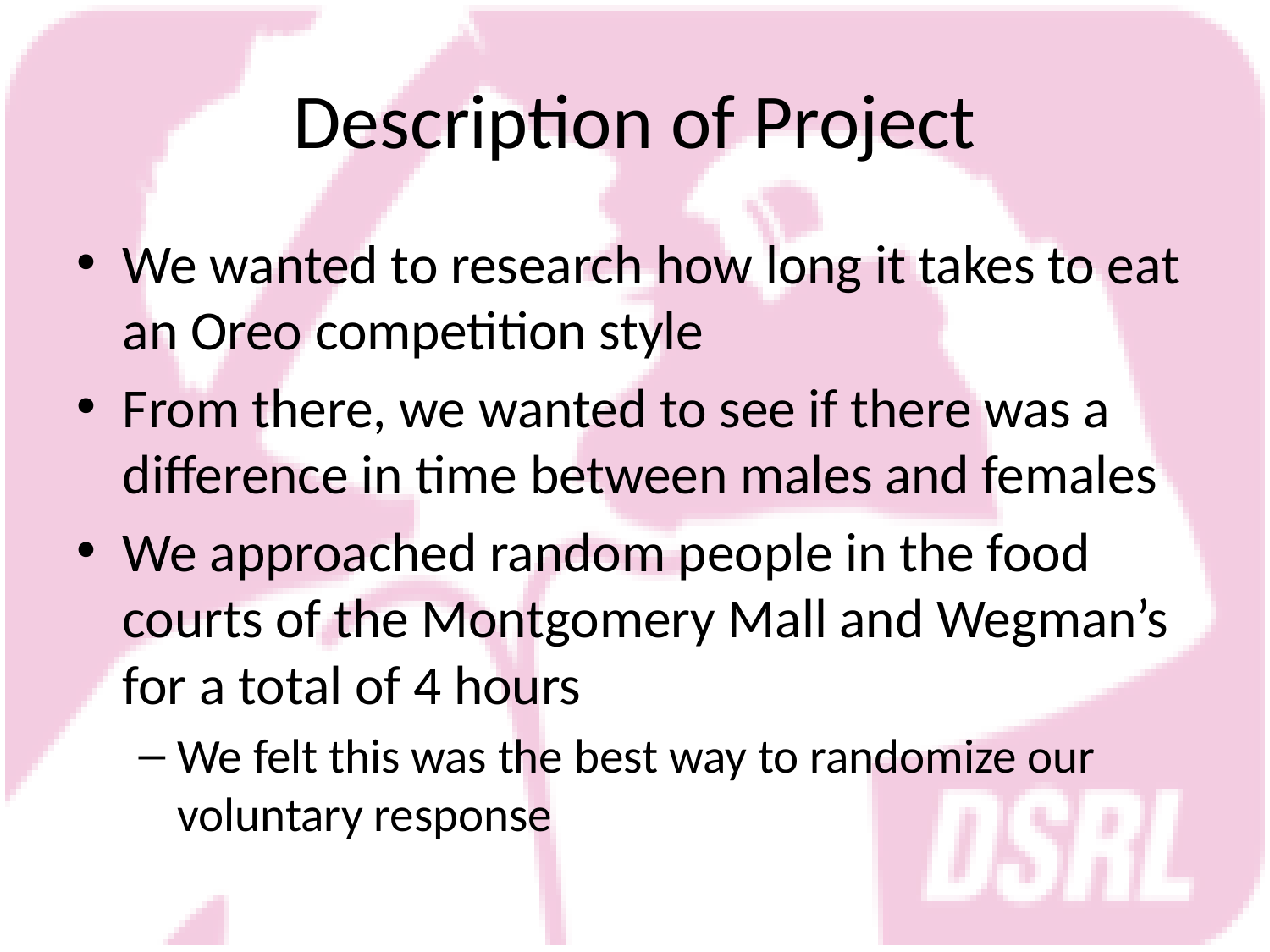

# Description of Project
We wanted to research how long it takes to eat an Oreo competition style
From there, we wanted to see if there was a difference in time between males and females
We approached random people in the food courts of the Montgomery Mall and Wegman’s for a total of 4 hours
We felt this was the best way to randomize our voluntary response